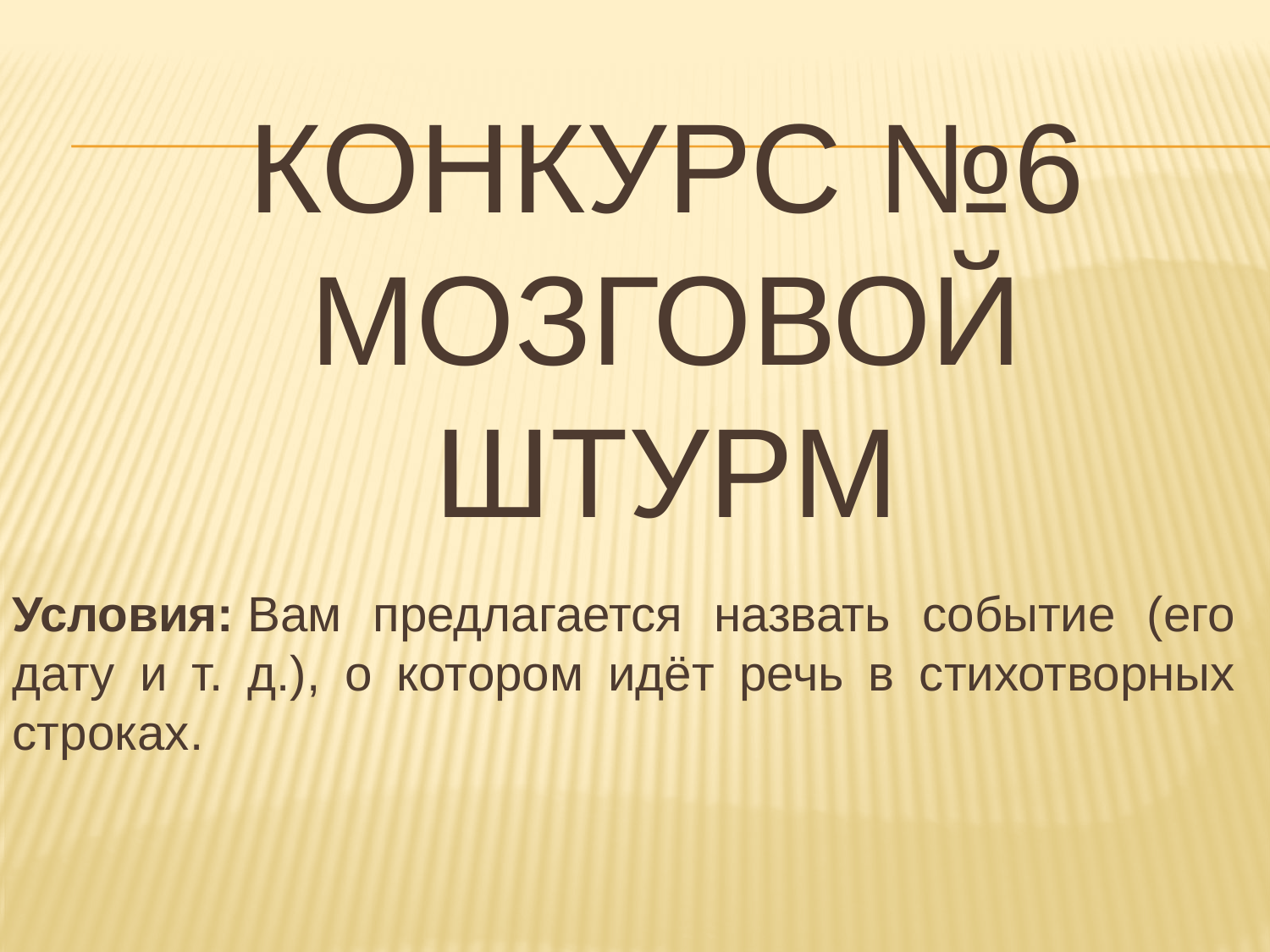

# КОНКУРС №6 МОЗГОВОЙ ШТУРМ
Условия: Вам предлагается назвать событие (его дату и т. д.), о котором идёт речь в стихотворных строках.